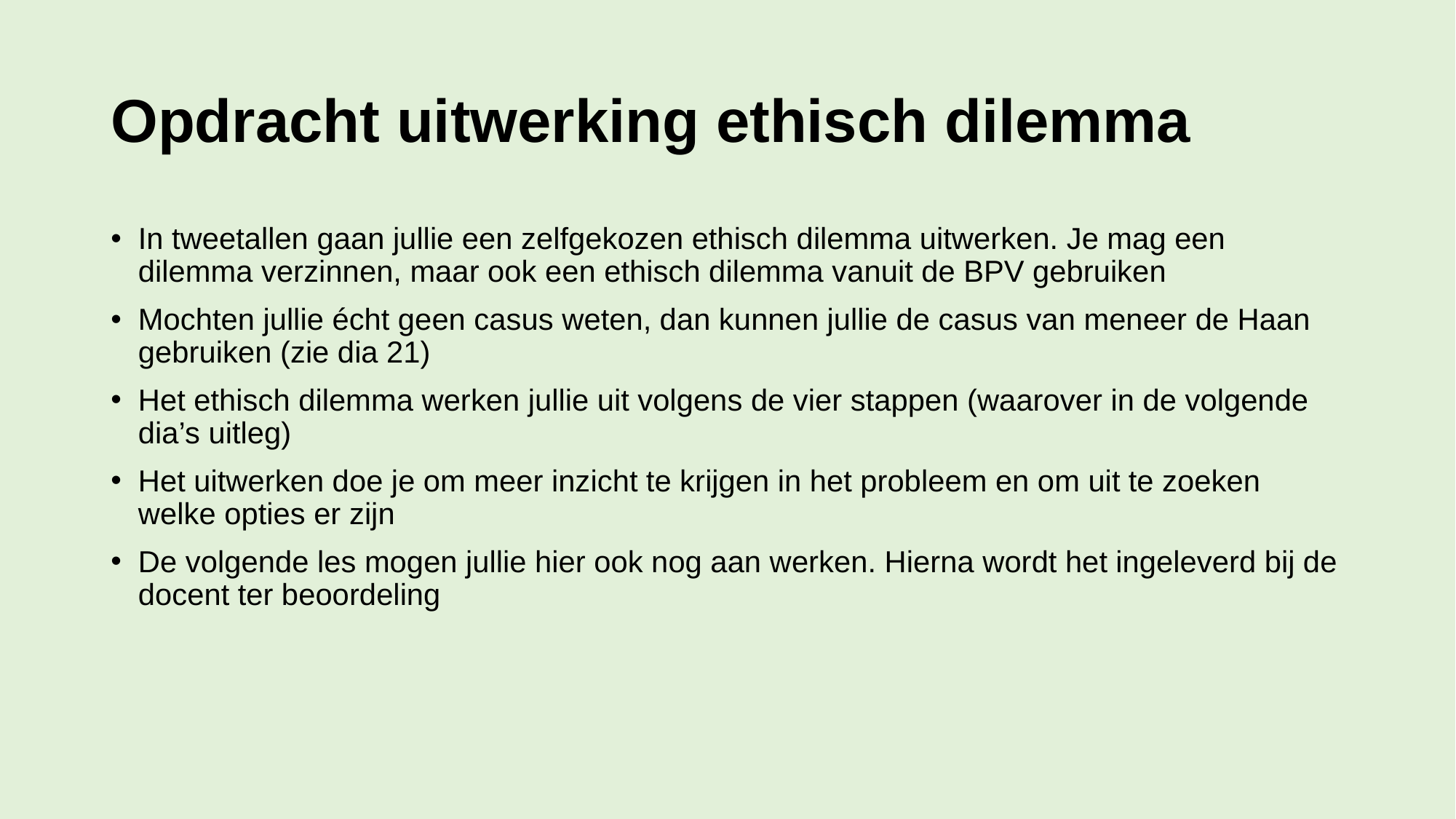

# Opdracht uitwerking ethisch dilemma
In tweetallen gaan jullie een zelfgekozen ethisch dilemma uitwerken. Je mag een dilemma verzinnen, maar ook een ethisch dilemma vanuit de BPV gebruiken
Mochten jullie écht geen casus weten, dan kunnen jullie de casus van meneer de Haan gebruiken (zie dia 21)
Het ethisch dilemma werken jullie uit volgens de vier stappen (waarover in de volgende dia’s uitleg)
Het uitwerken doe je om meer inzicht te krijgen in het probleem en om uit te zoeken welke opties er zijn
De volgende les mogen jullie hier ook nog aan werken. Hierna wordt het ingeleverd bij de docent ter beoordeling